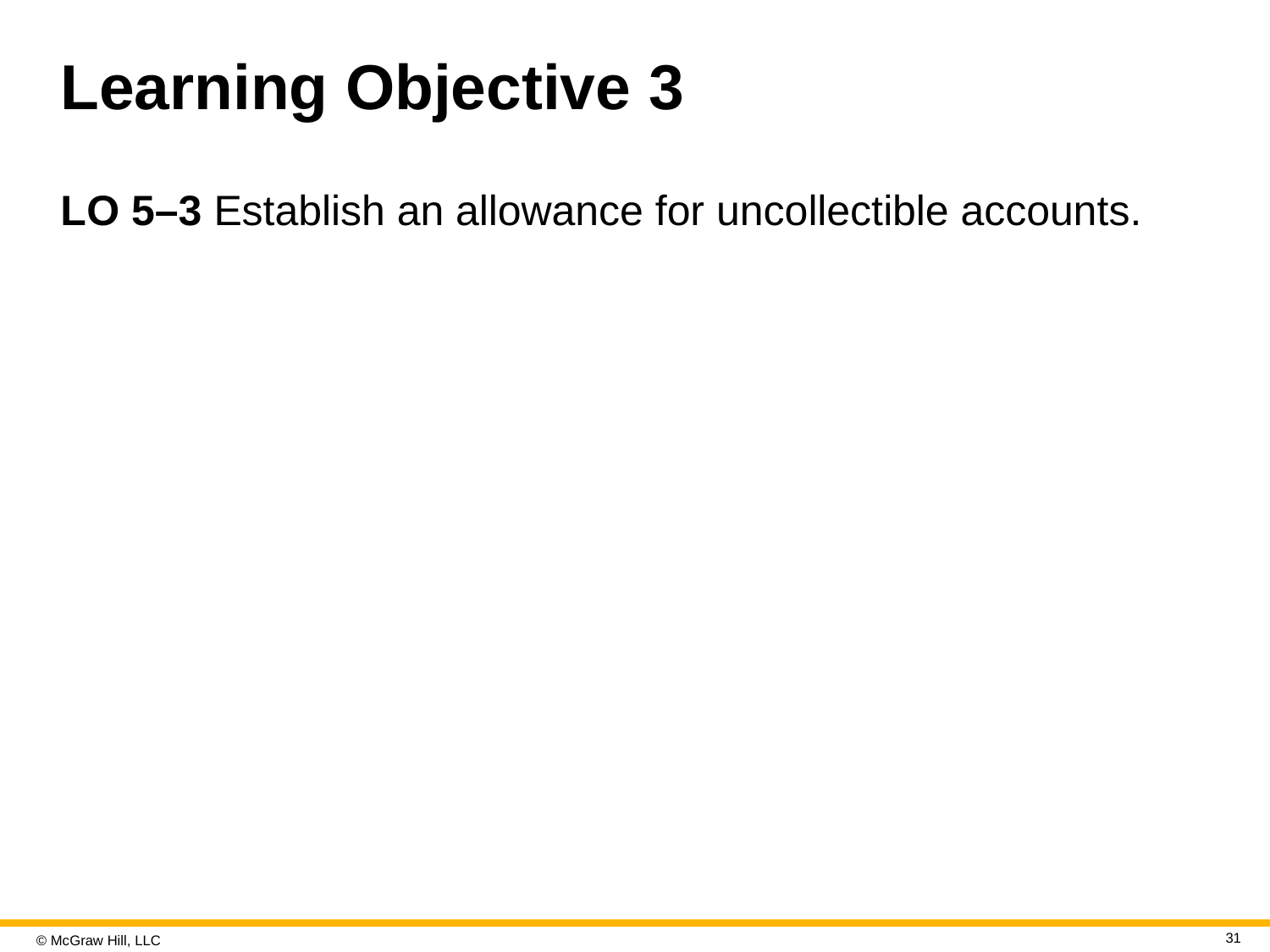

# Learning Objective 3
L O 5–3 Establish an allowance for uncollectible accounts.
31